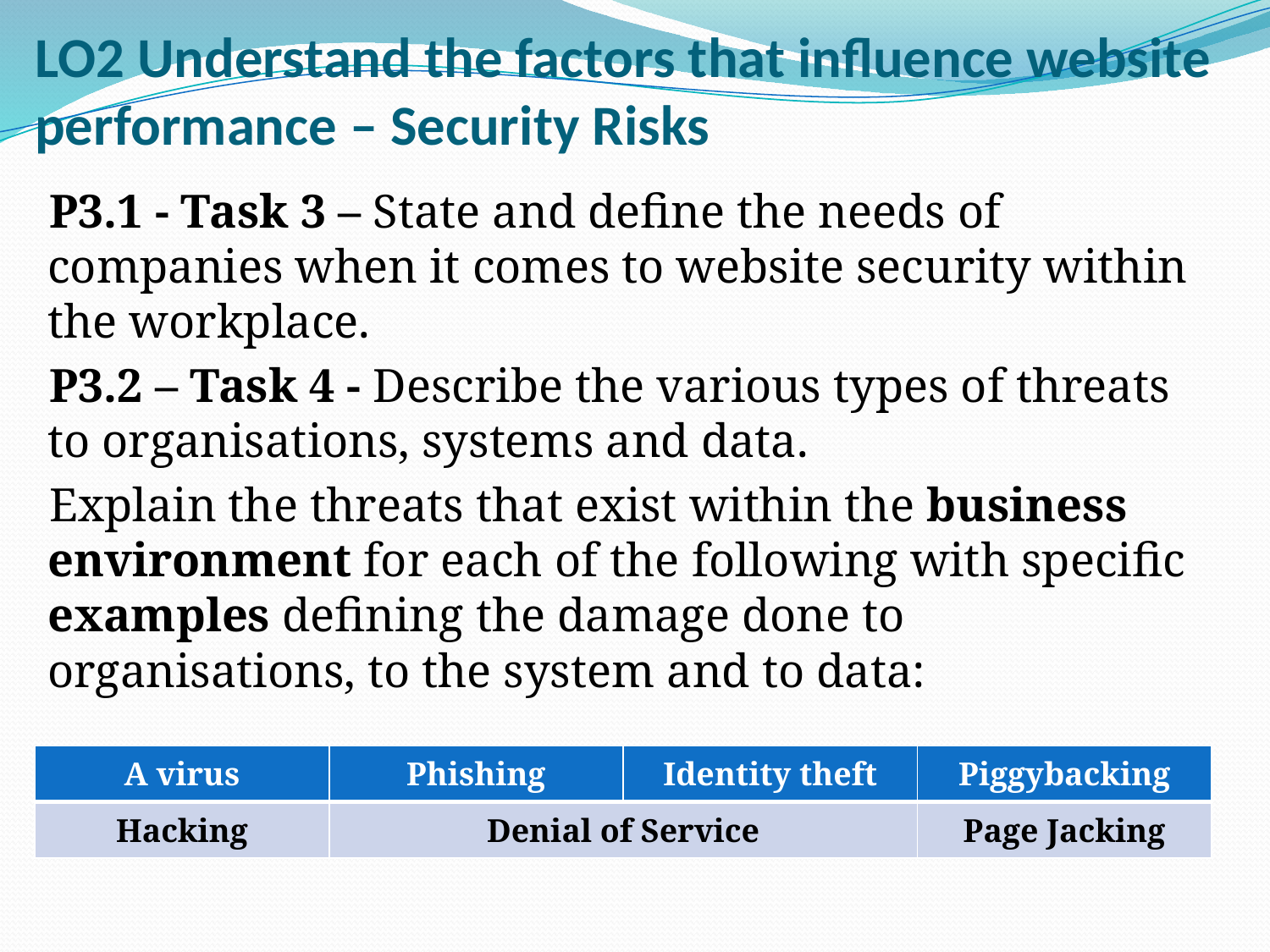

# LO2 Understand the factors that influence website performance – Security Risks
P3.1 - Task 3 – State and define the needs of companies when it comes to website security within the workplace.
P3.2 – Task 4 - Describe the various types of threats to organisations, systems and data.
Explain the threats that exist within the business environment for each of the following with specific examples defining the damage done to organisations, to the system and to data:

| A virus | Phishing | Identity theft | Piggybacking |
| --- | --- | --- | --- |
| Hacking | Denial of Service |  | Page Jacking |